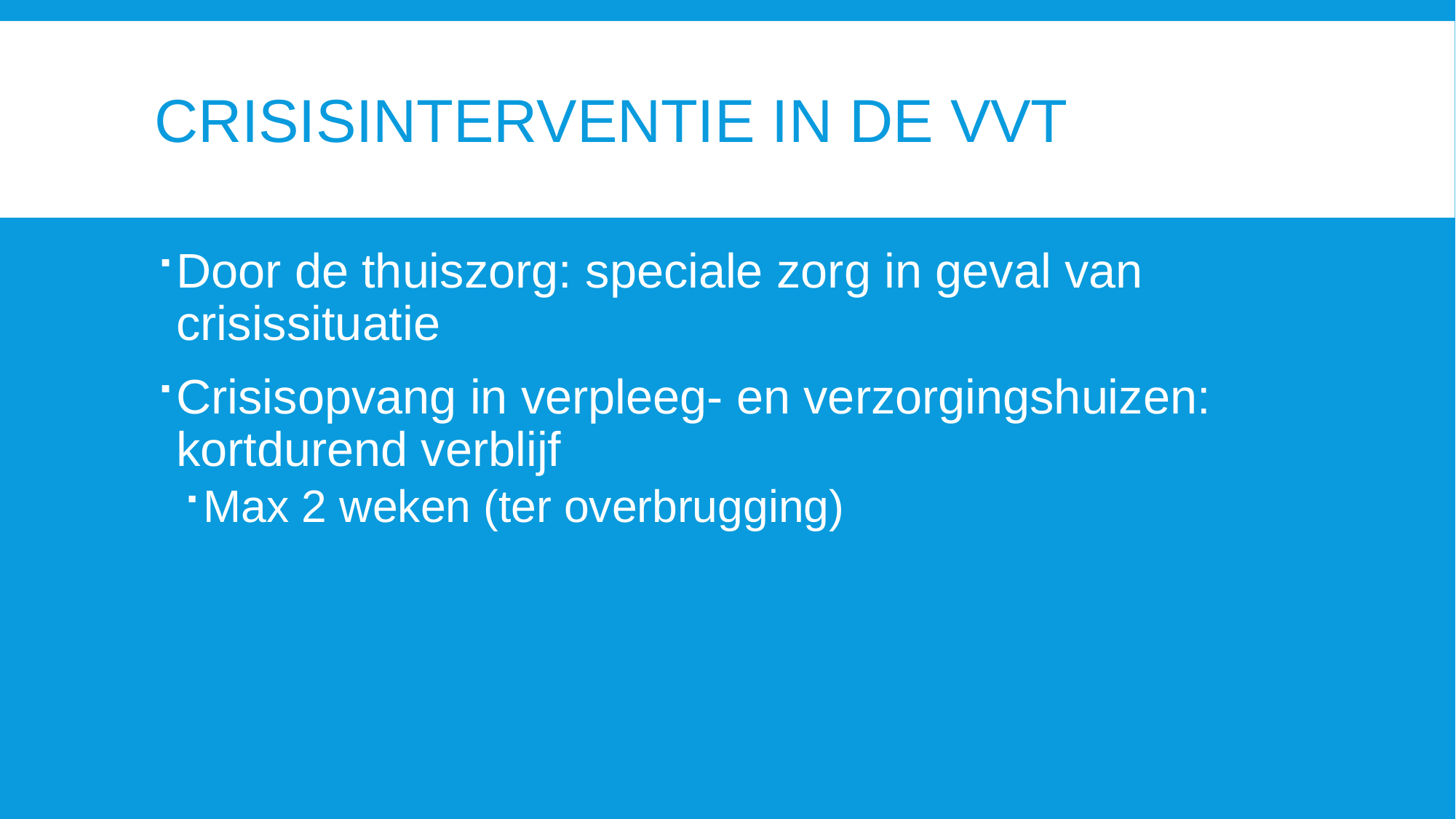

# Crisisinterventie in de VVT
Door de thuiszorg: speciale zorg in geval van crisissituatie
Crisisopvang in verpleeg- en verzorgingshuizen: kortdurend verblijf
Max 2 weken (ter overbrugging)